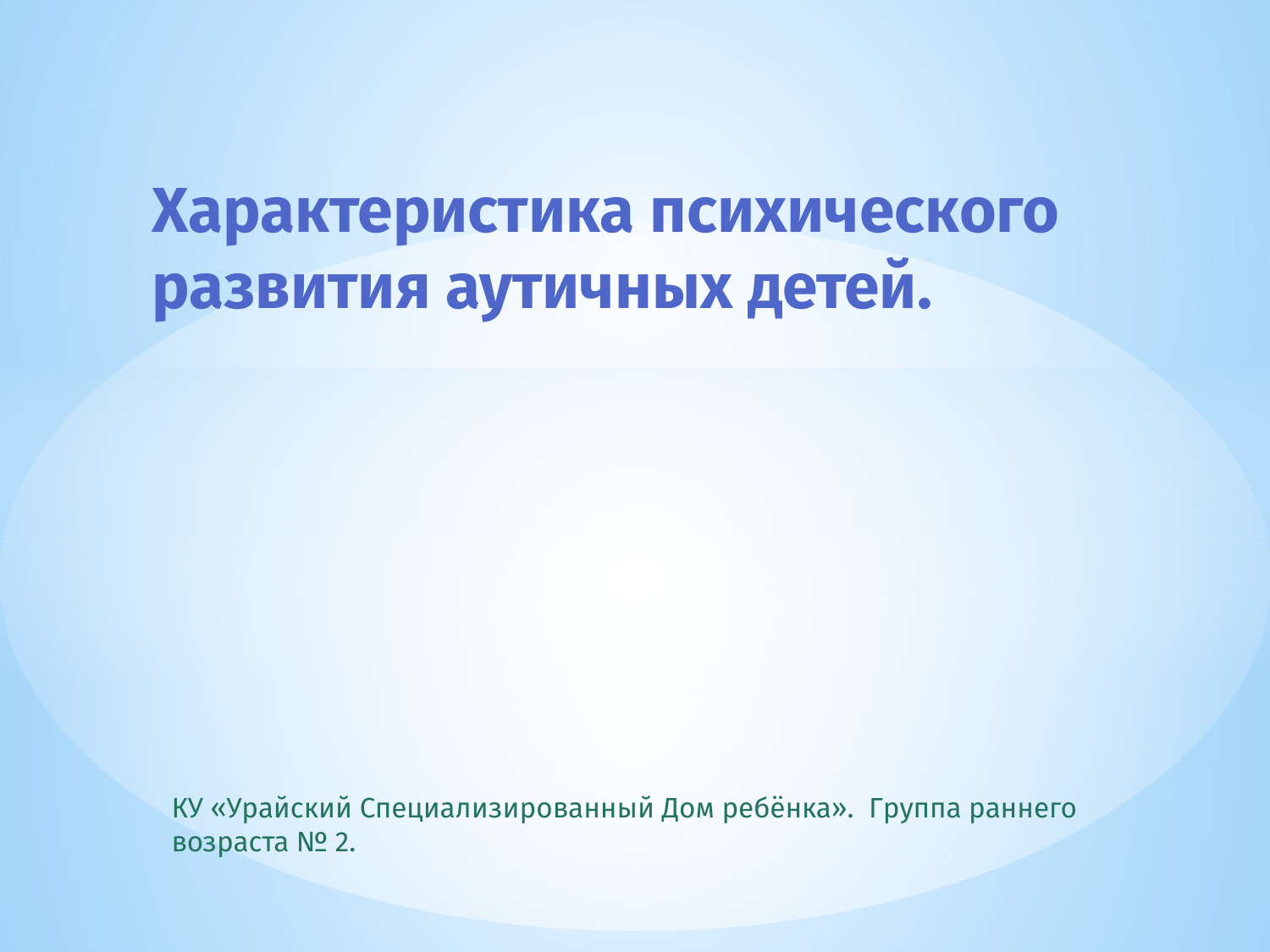

# Характеристика психического развития аутичных детей.
КУ «Урайский Специализированный Дом ребёнка».  Группа раннего возраста № 2.